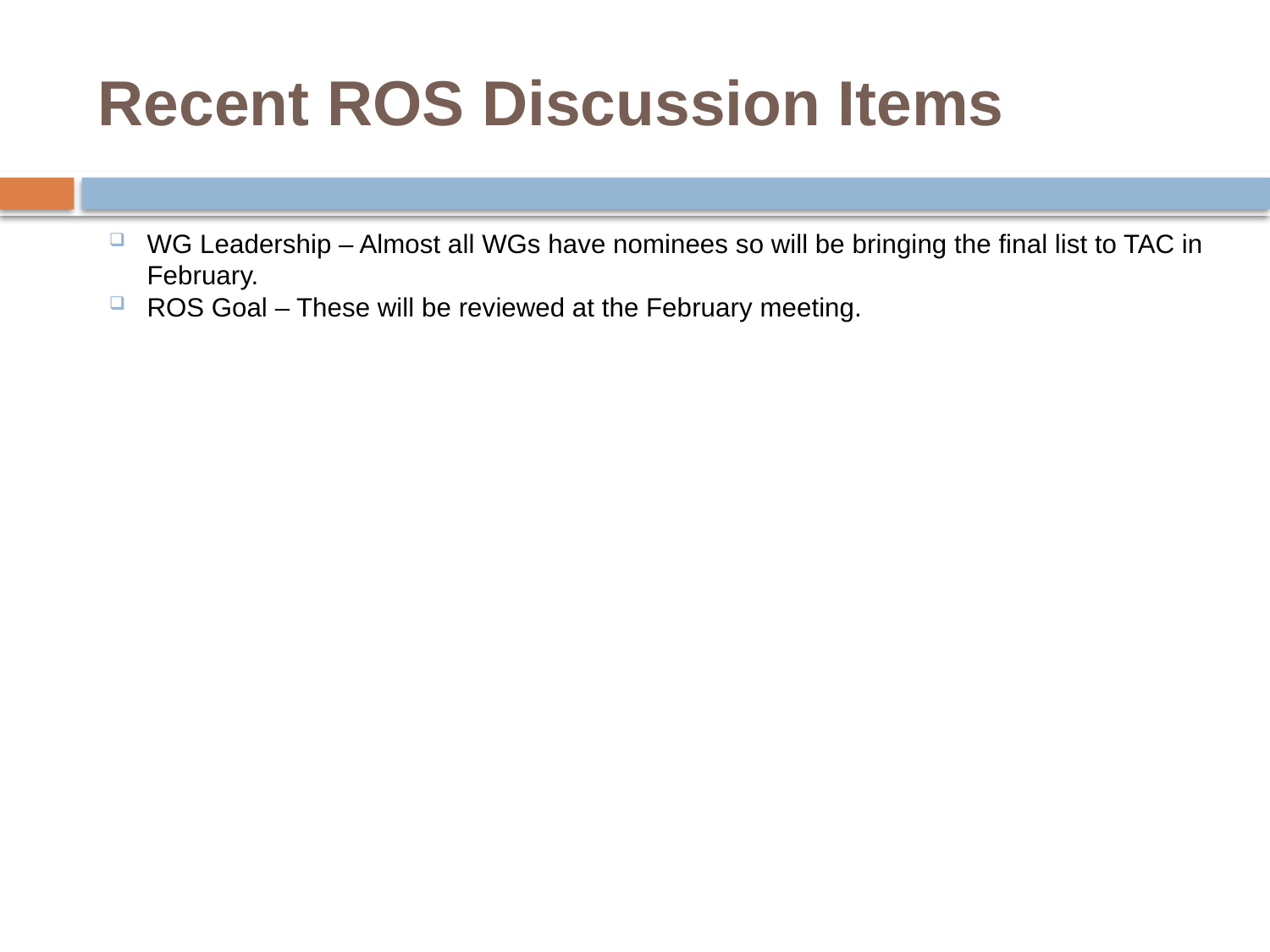

# Recent ROS Discussion Items
WG Leadership – Almost all WGs have nominees so will be bringing the final list to TAC in February.
ROS Goal – These will be reviewed at the February meeting.